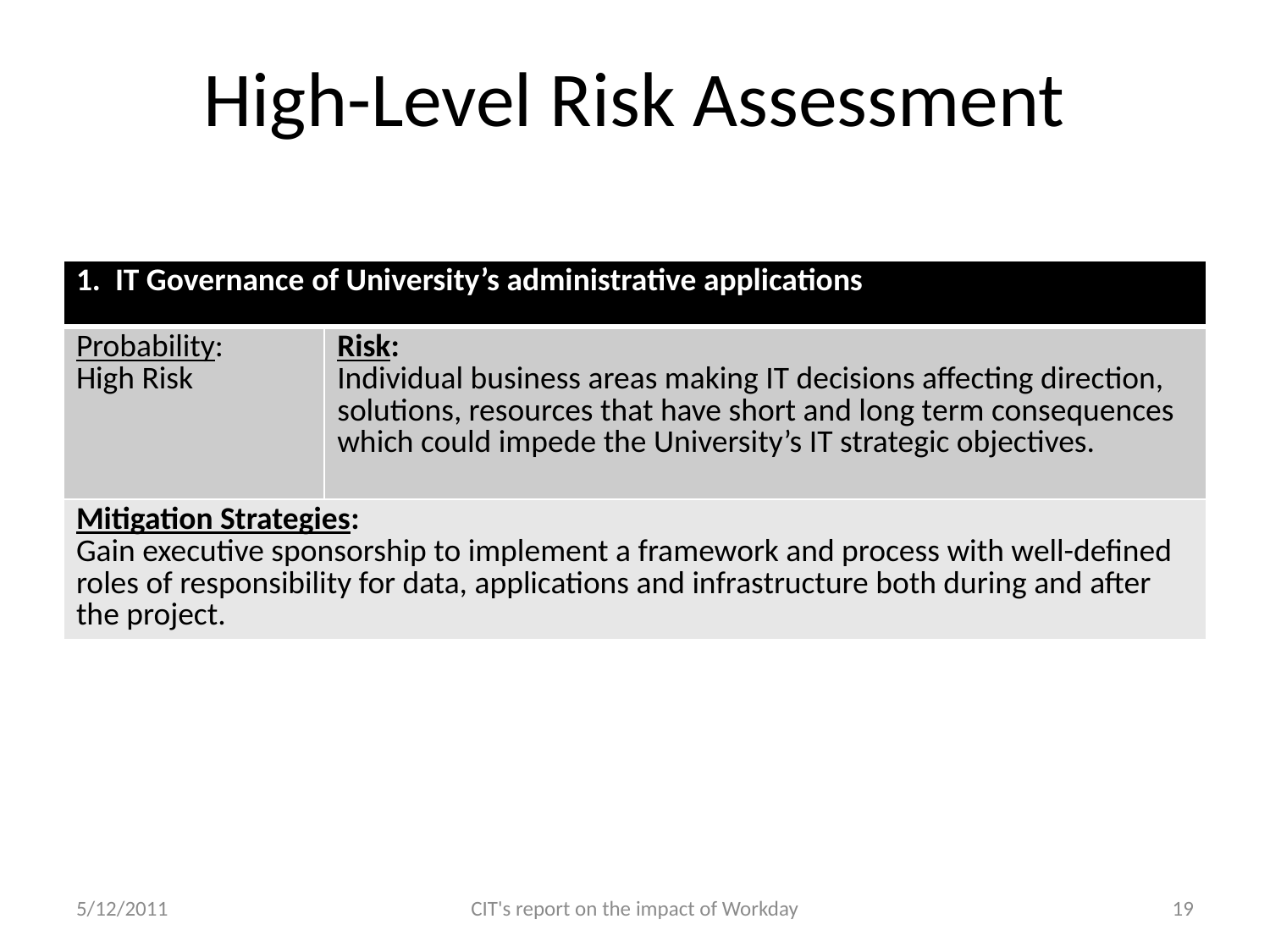

# High-Level Risk Assessment
| 1. IT Governance of University’s administrative applications |  |
| --- | --- |
| Probability: High Risk | Risk: Individual business areas making IT decisions affecting direction, solutions, resources that have short and long term consequences which could impede the University’s IT strategic objectives. |
| Mitigation Strategies: Gain executive sponsorship to implement a framework and process with well-defined roles of responsibility for data, applications and infrastructure both during and after the project. |  |
5/12/2011
CIT's report on the impact of Workday
19